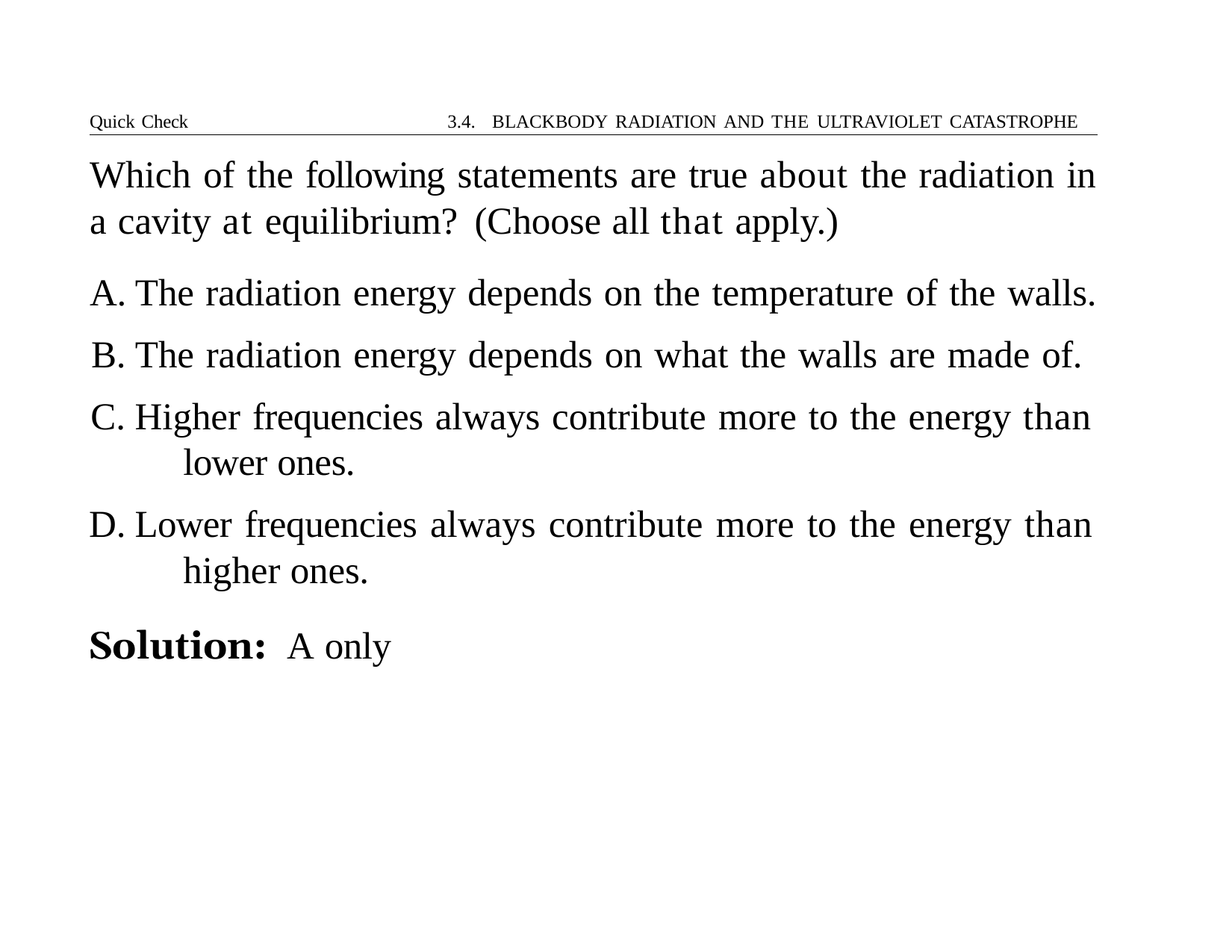

Quick Check	3.4.  BLACKBODY RADIATION AND THE ULTRAVIOLET CATASTROPHE

# Which of the following statements are true about the radiation in a cavity at equilibrium?	(Choose all that apply.)
The radiation energy depends on the temperature of the walls.
The radiation energy depends on what the walls are made of.
Higher frequencies always contribute more to the energy than 	lower ones.
Lower frequencies always contribute more to the energy than 	higher ones.
Solution:	A only